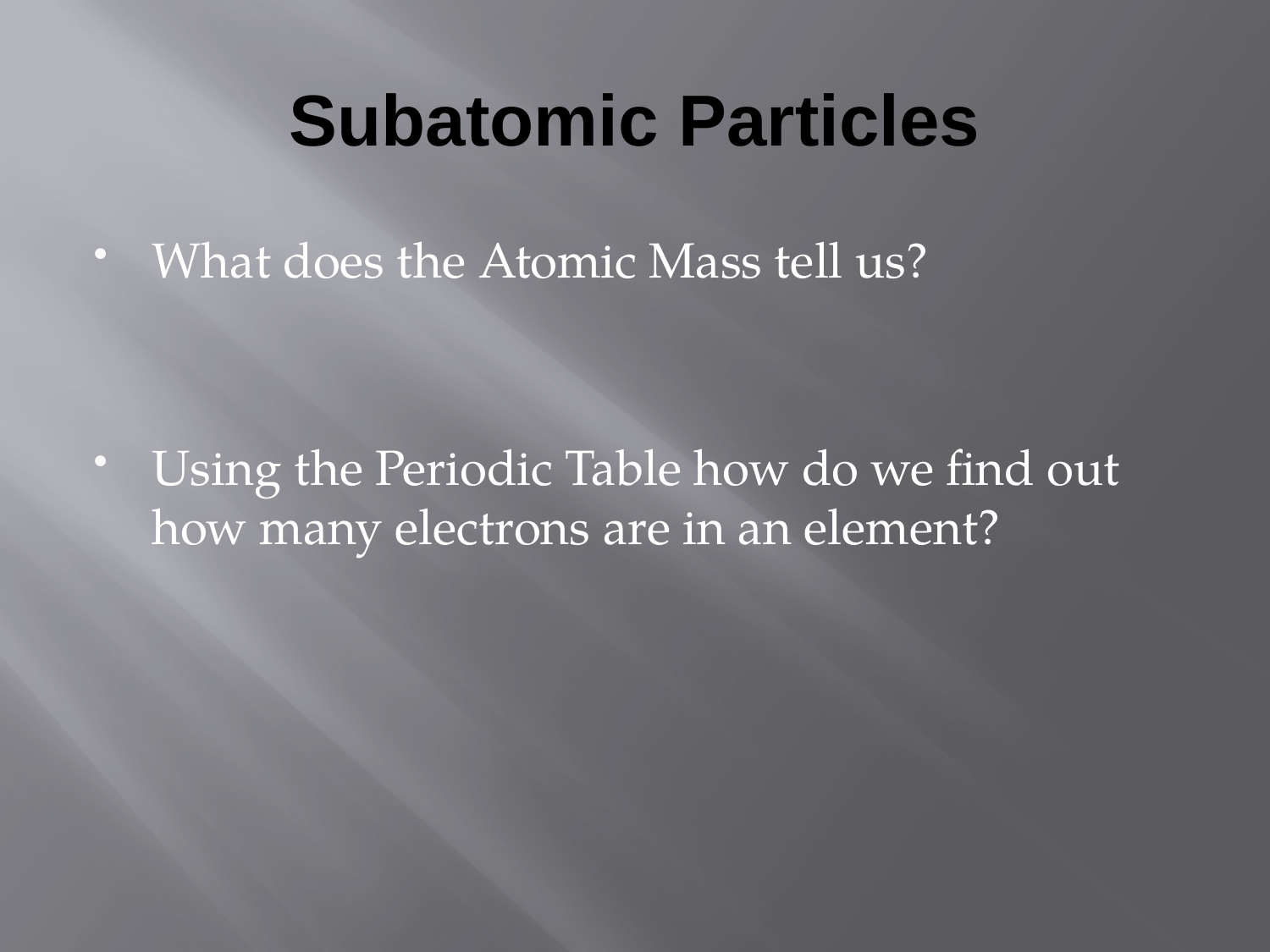

# Subatomic Particles
What does the Atomic Mass tell us?

Using the Periodic Table how do we find out how many electrons are in an element?